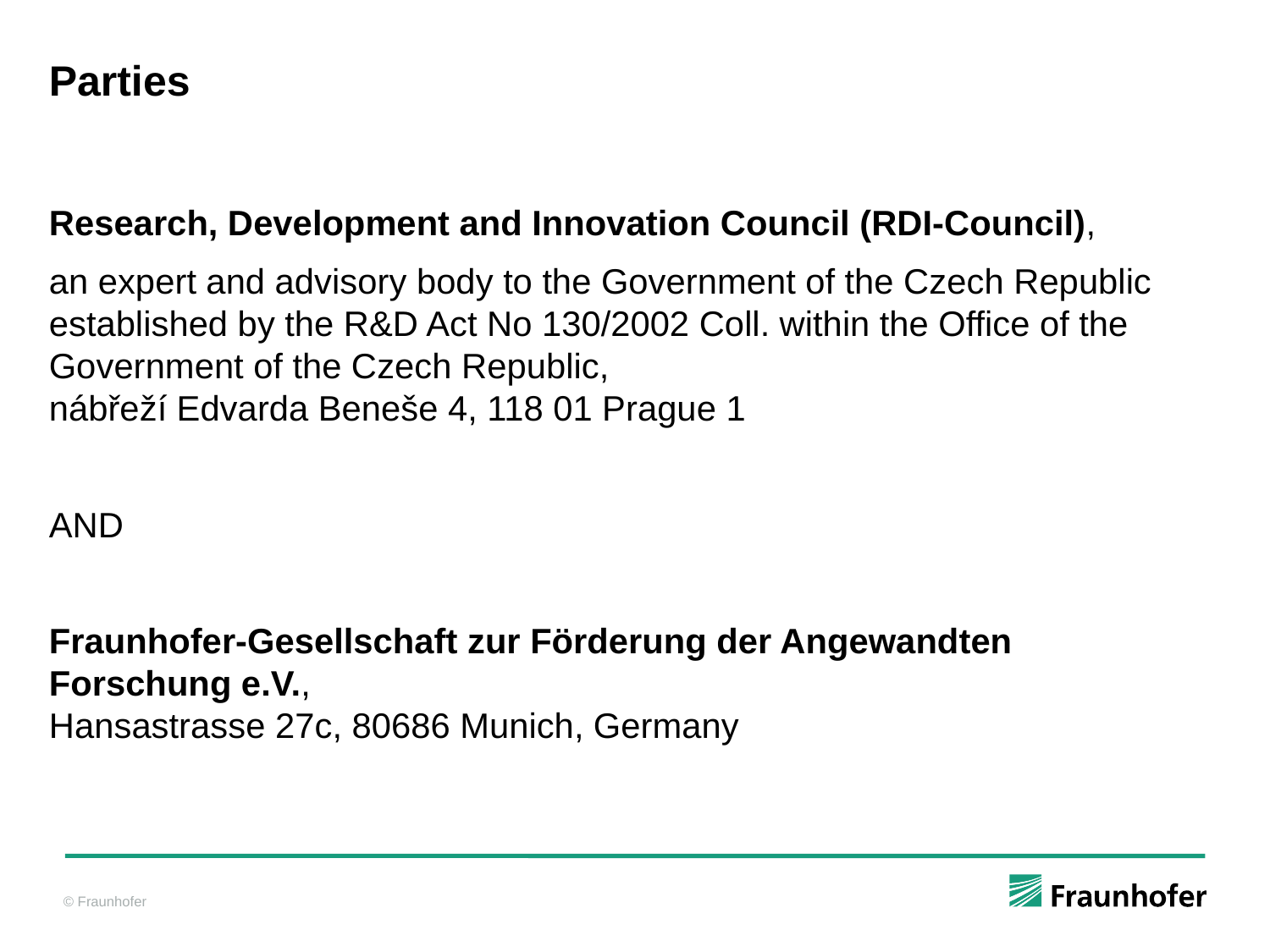

# Parties
Research, Development and Innovation Council (RDI-Council),
an expert and advisory body to the Government of the Czech Republic established by the R&D Act No 130/2002 Coll. within the Office of the Government of the Czech Republic,
nábřeží Edvarda Beneše 4, 118 01 Prague 1

AND

Fraunhofer-Gesellschaft zur Förderung der Angewandten Forschung e.V.,
Hansastrasse 27c, 80686 Munich, Germany